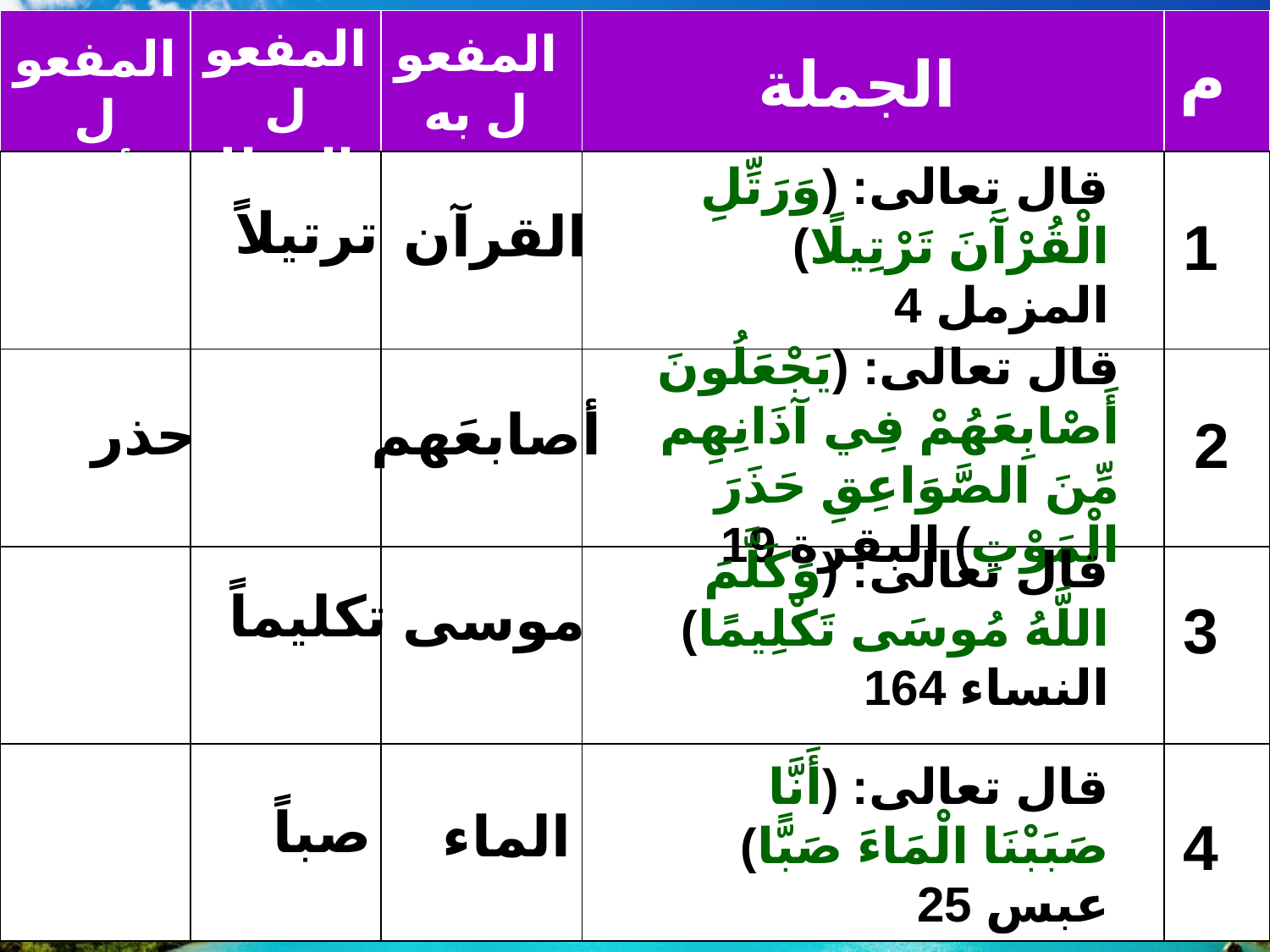

المفعول المطلق
|  |  |  |  |  |
| --- | --- | --- | --- | --- |
|  |  |  |  |  |
|  |  |  |  |  |
|  |  |  |  |  |
|  |  |  |  |  |
المفعول به
المفعول لأجله
م
الجملة
قال تعالى: (وَرَتِّلِ الْقُرْآَنَ تَرْتِيلًا) المزمل 4
ترتيلاً
القرآن
1
قال تعالى: (يَجْعَلُونَ أَصْابِعَهُمْ فِي آذَانِهِم مِّنَ الصَّوَاعِقِ حَذَرَ الْمَوْتِ) البقرة 19
حذر
أصابعَهم
2
قال تعالى: (وَكَلَّمَ اللَّهُ مُوسَى تَكْلِيمًا) النساء 164
تكليماً
موسى
3
قال تعالى: (أَنَّا صَبَبْنَا الْمَاءَ صَبًّا) عبس 25
صباً
الماء
4